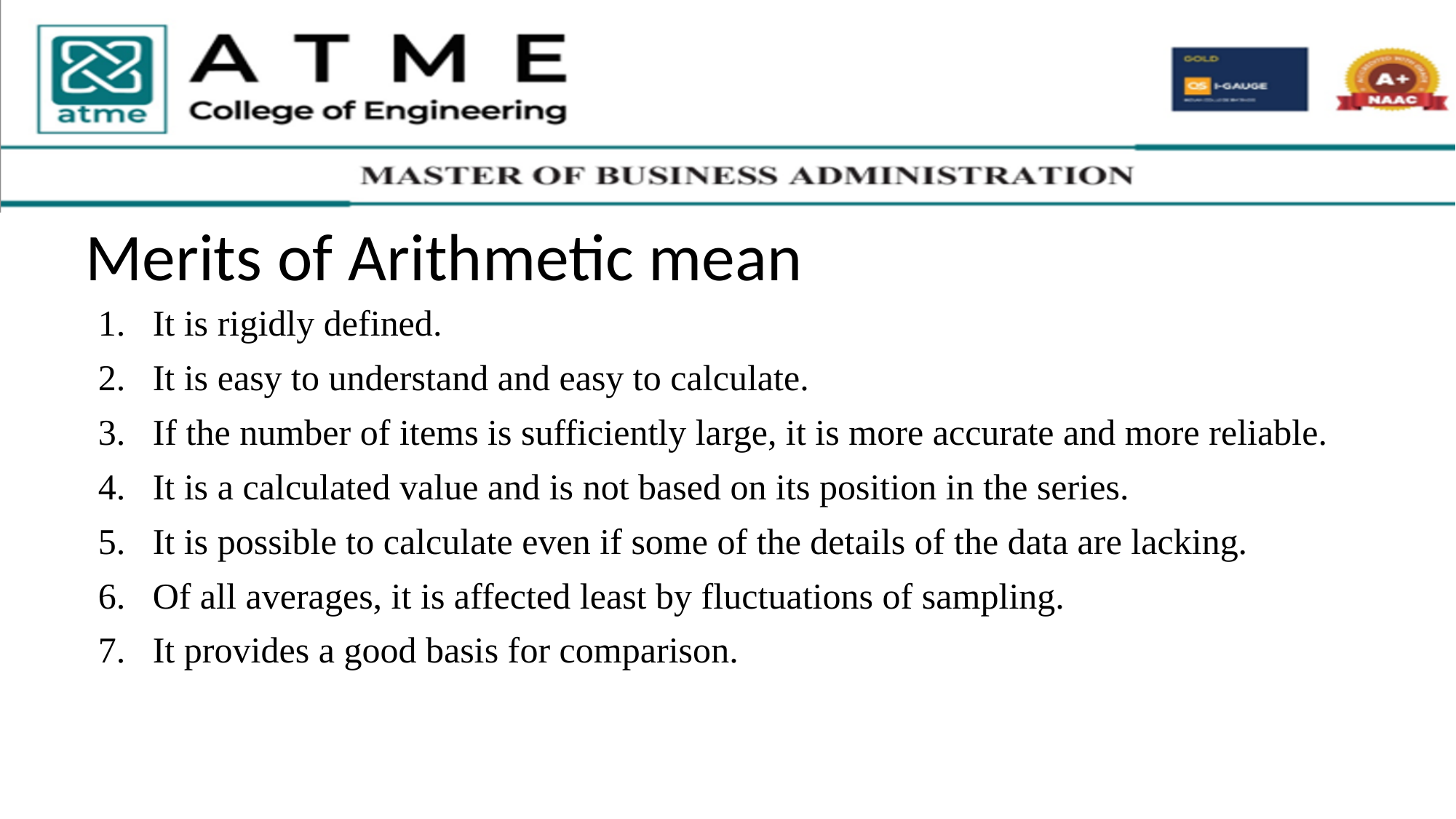

# Merits of Arithmetic mean
It is rigidly defined.
It is easy to understand and easy to calculate.
If the number of items is sufficiently large, it is more accurate and more reliable.
It is a calculated value and is not based on its position in the series.
It is possible to calculate even if some of the details of the data are lacking.
Of all averages, it is affected least by fluctuations of sampling.
It provides a good basis for comparison.